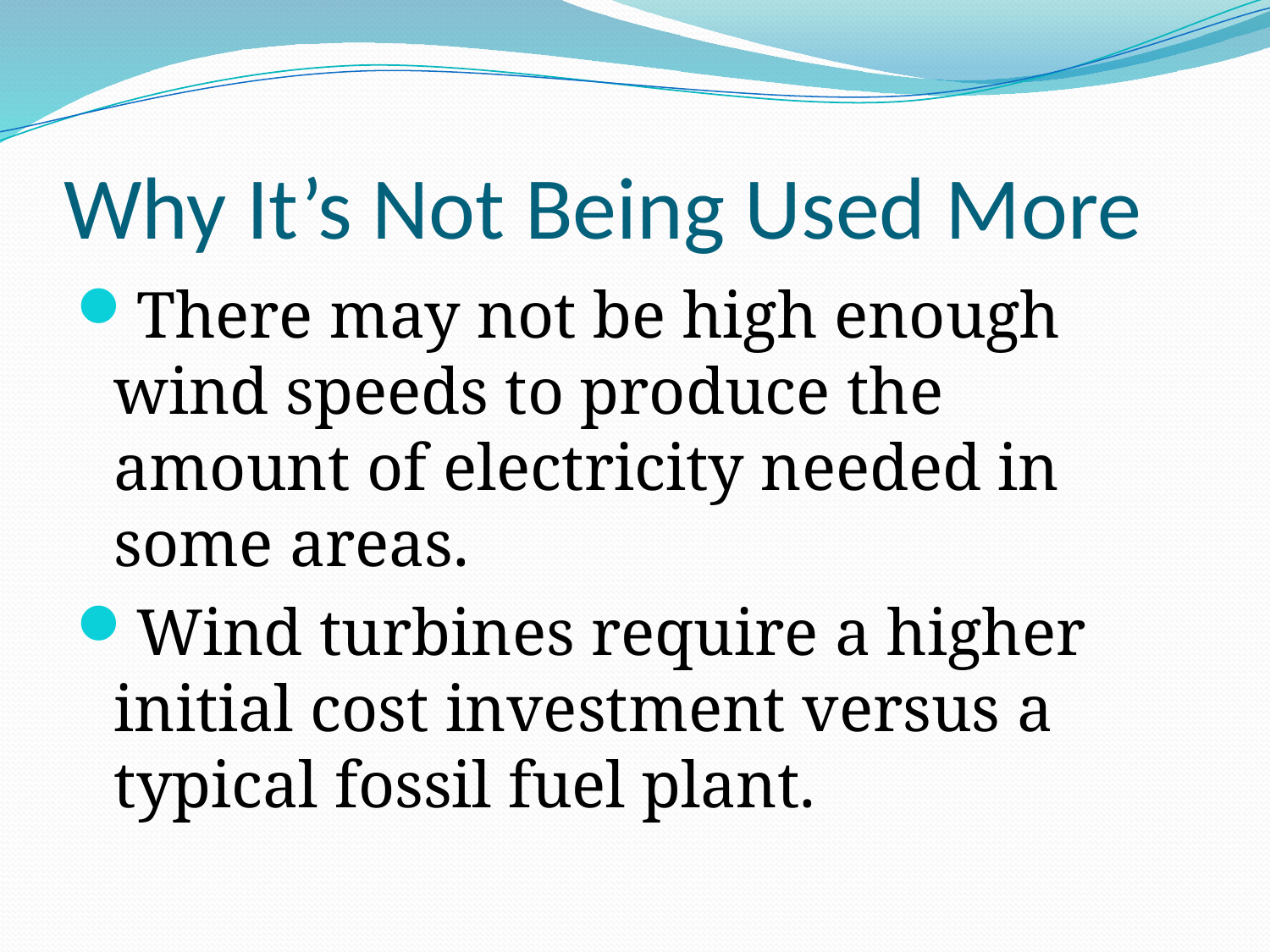

# Why It’s Not Being Used More
There may not be high enough wind speeds to produce the amount of electricity needed in some areas.
Wind turbines require a higher initial cost investment versus a typical fossil fuel plant.